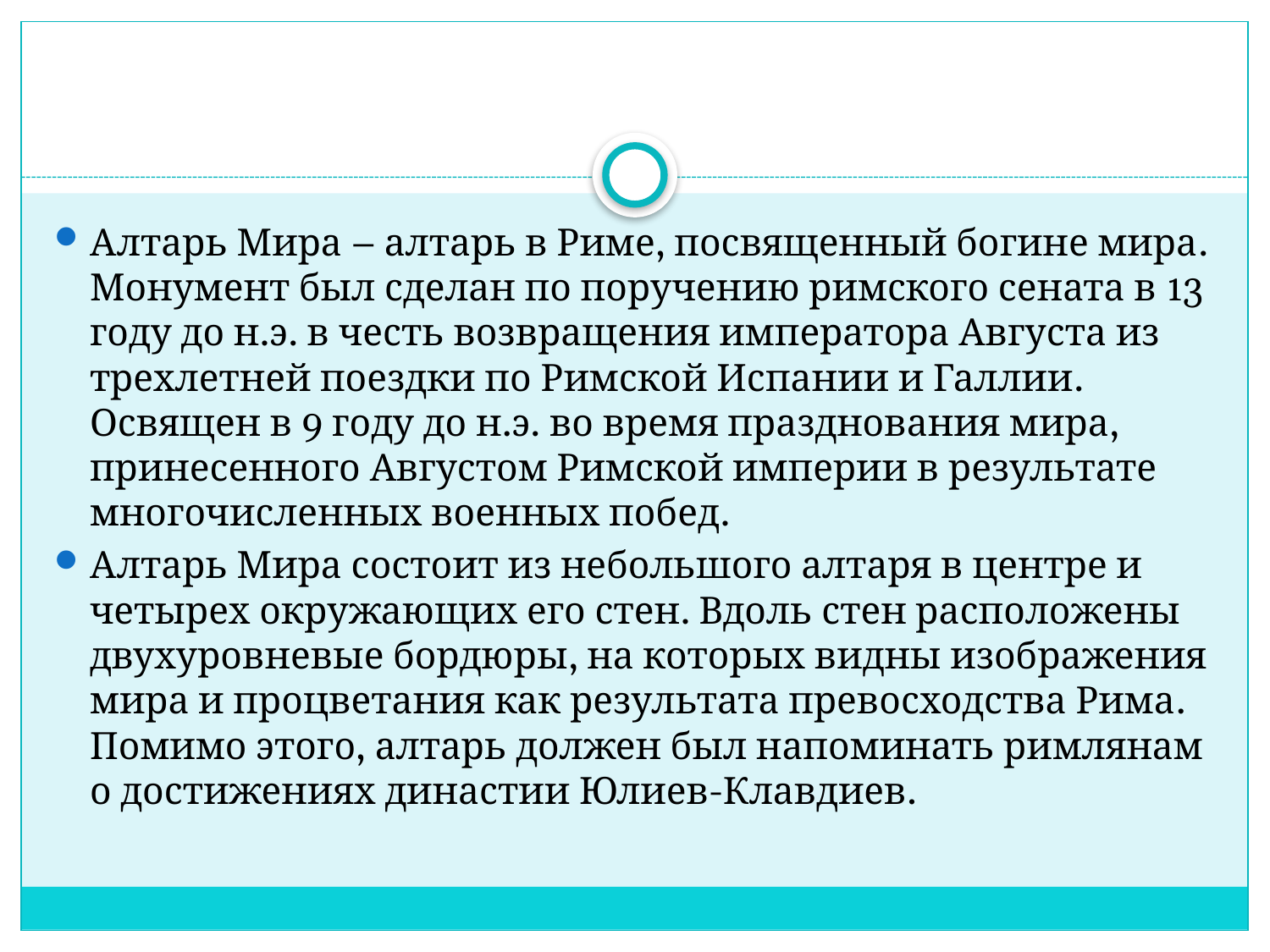

Алтарь Мира – алтарь в Риме, посвященный богине мира. Монумент был сделан по поручению римского сената в 13 году до н.э. в честь возвращения императора Августа из трехлетней поездки по Римской Испании и Галлии. Освящен в 9 году до н.э. во время празднования мира, принесенного Августом Римской империи в результате многочисленных военных побед.
Алтарь Мира состоит из небольшого алтаря в центре и четырех окружающих его стен. Вдоль стен расположены двухуровневые бордюры, на которых видны изображения мира и процветания как результата превосходства Рима. Помимо этого, алтарь должен был напоминать римлянам о достижениях династии Юлиев-Клавдиев.